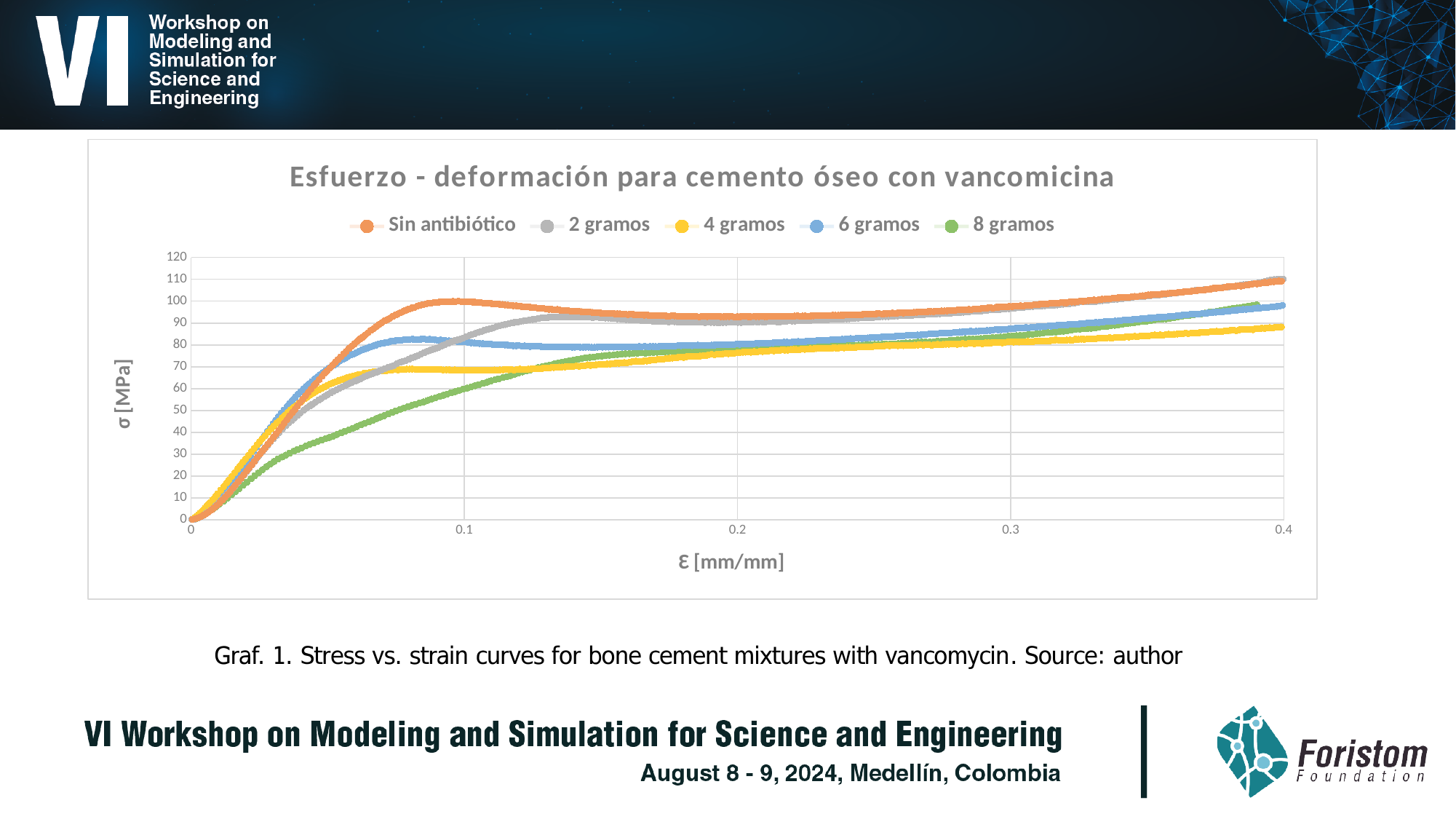

### Chart: Esfuerzo - deformación para cemento óseo con vancomicina

| Category |  |  |  |  |  |
|---|---|---|---|---|---|
Graf. 1. Stress vs. strain curves for bone cement mixtures with vancomycin. Source: author